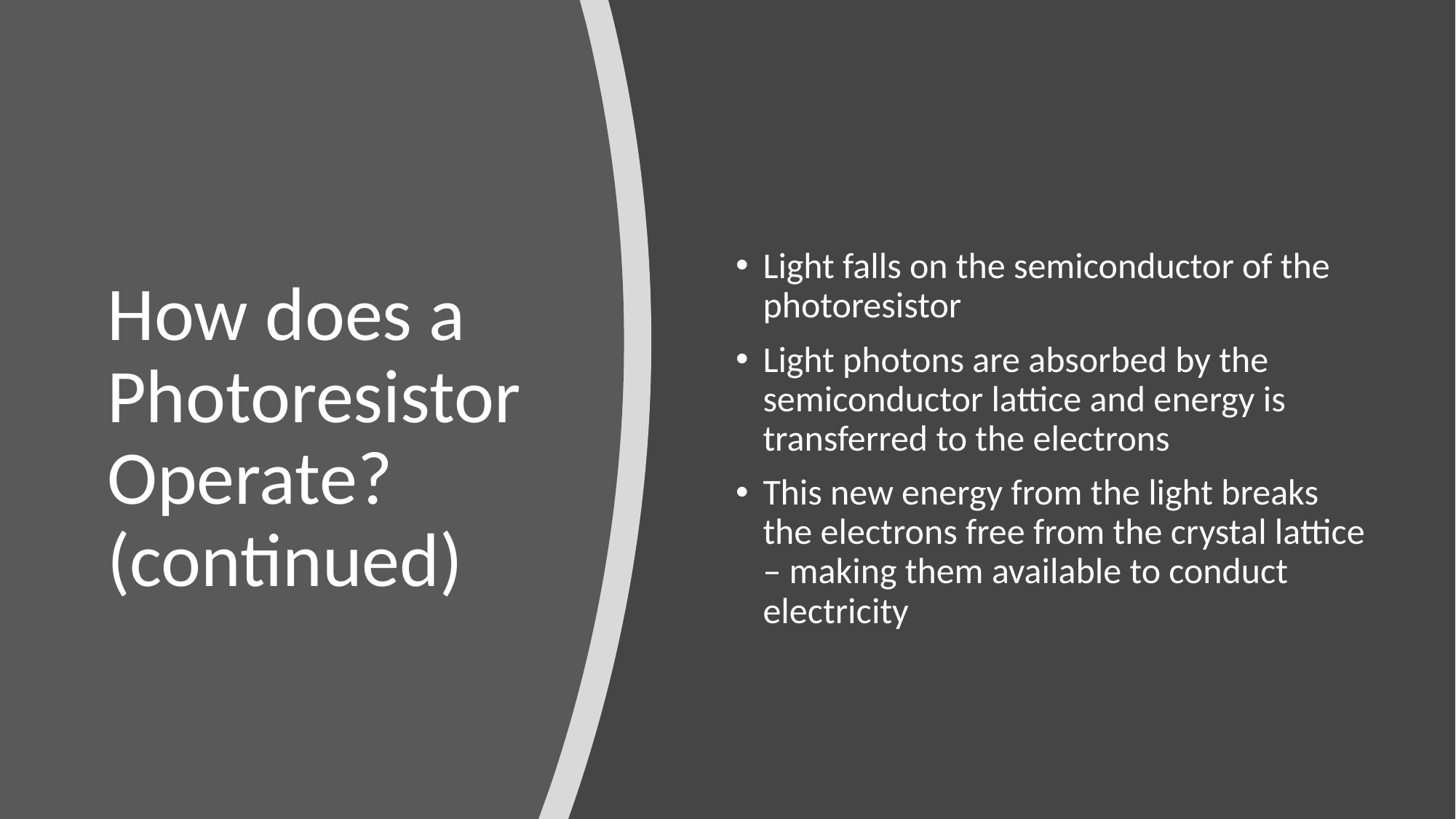

# How does a Photoresistor Operate? (continued)
Light falls on the semiconductor of the photoresistor
Light photons are absorbed by the semiconductor lattice and energy is transferred to the electrons
This new energy from the light breaks the electrons free from the crystal lattice – making them available to conduct electricity